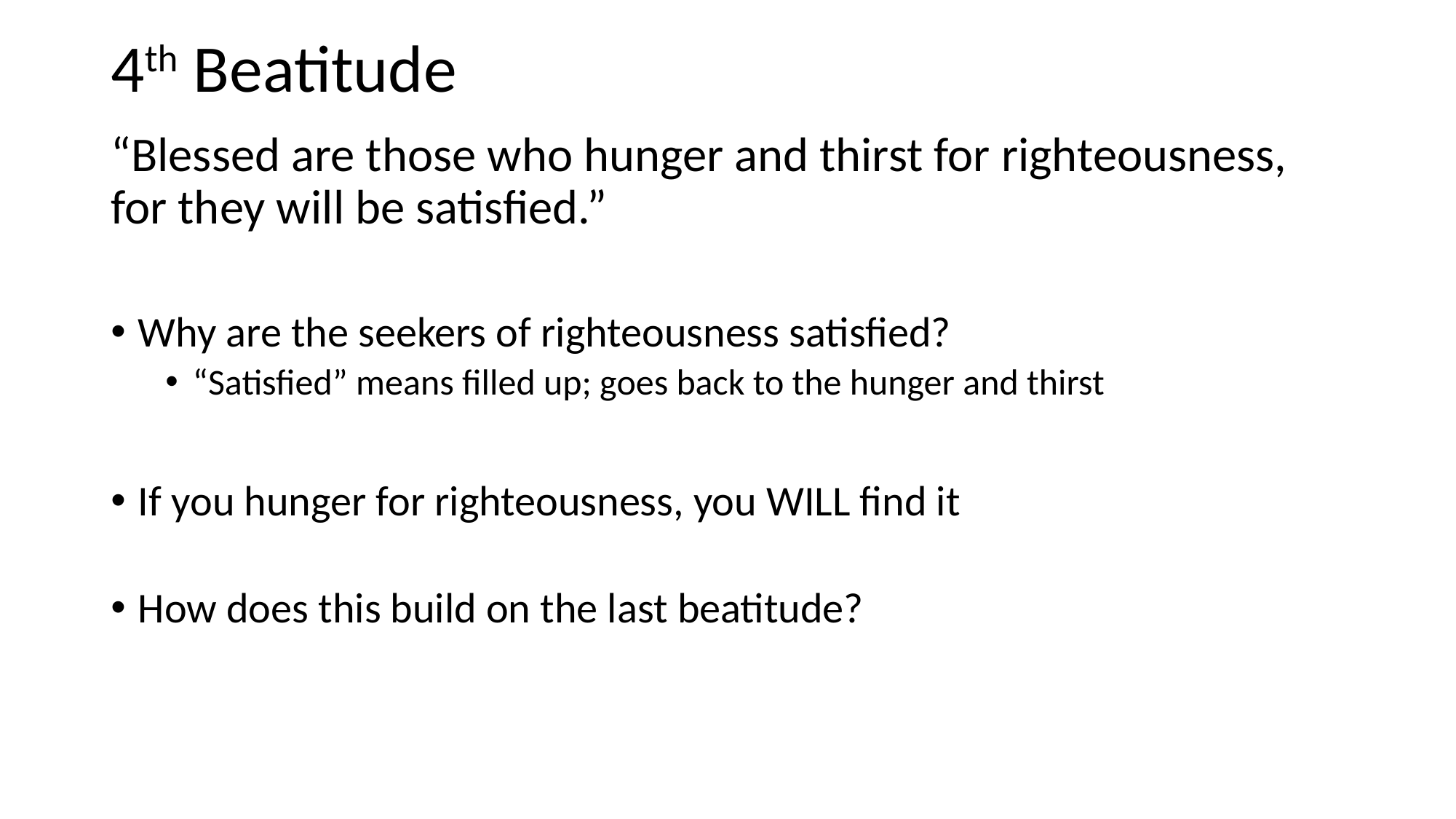

# 4th Beatitude
“Blessed are those who hunger and thirst for righteousness, for they will be satisfied.”

Why are the seekers of righteousness satisfied?
“Satisfied” means filled up; goes back to the hunger and thirst

If you hunger for righteousness, you WILL find it
How does this build on the last beatitude?